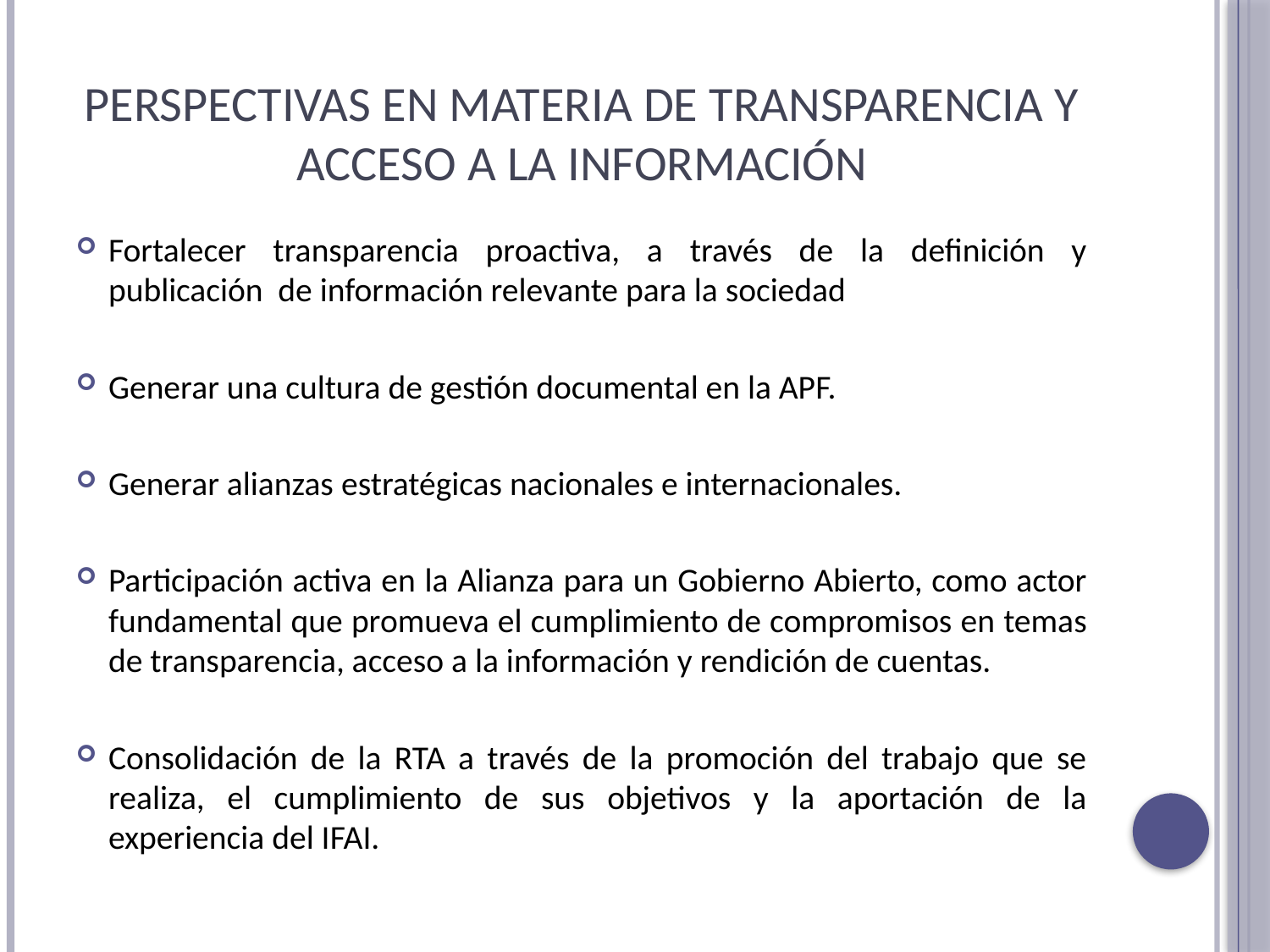

# Perspectivas en materia de transparencia y acceso a la información
Fortalecer transparencia proactiva, a través de la definición y publicación  de información relevante para la sociedad

Generar una cultura de gestión documental en la APF.

Generar alianzas estratégicas nacionales e internacionales.

Participación activa en la Alianza para un Gobierno Abierto, como actor fundamental que promueva el cumplimiento de compromisos en temas de transparencia, acceso a la información y rendición de cuentas.

Consolidación de la RTA a través de la promoción del trabajo que se realiza, el cumplimiento de sus objetivos y la aportación de la experiencia del IFAI.